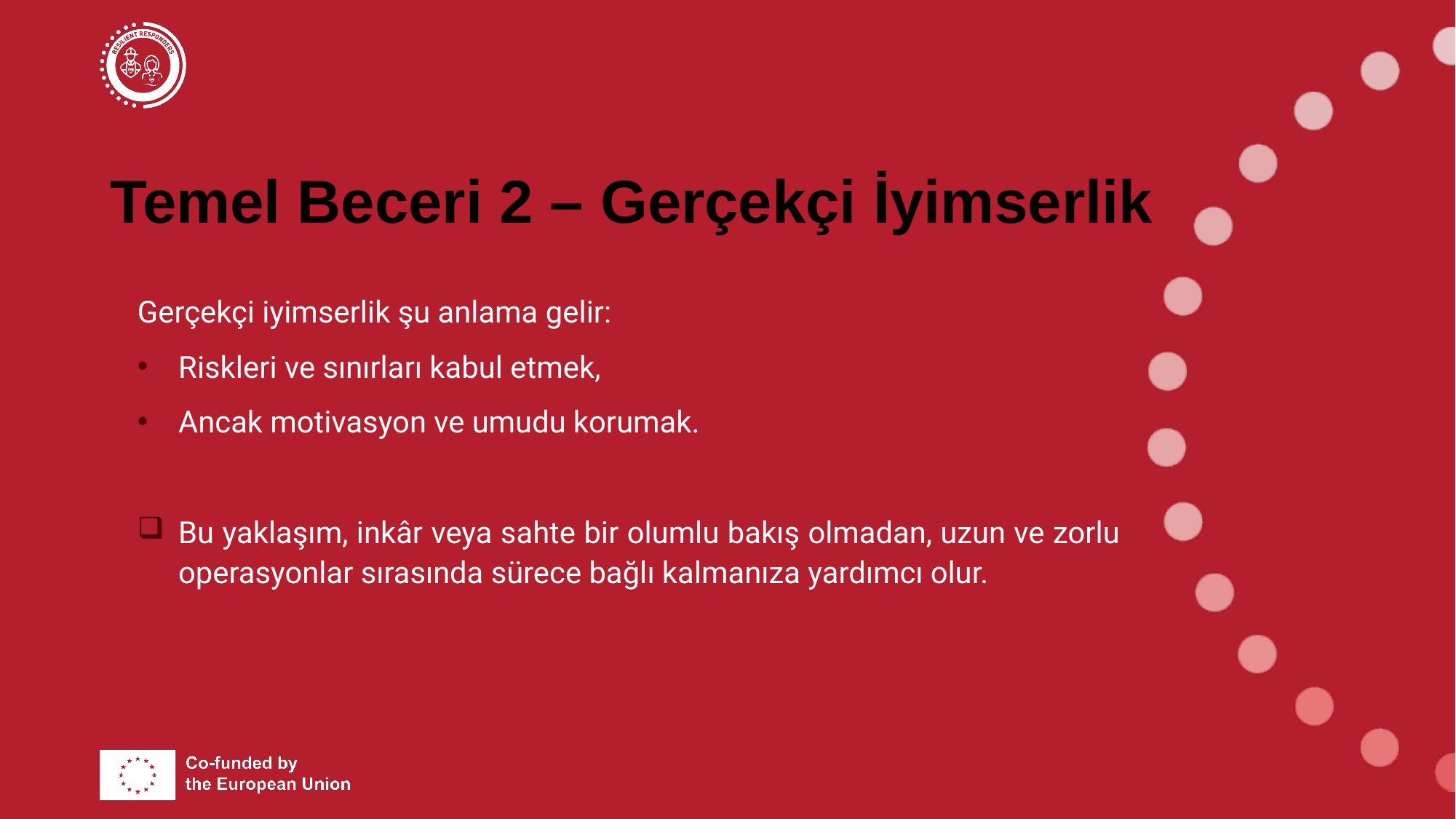

# Temel Beceri 2 – Gerçekçi İyimserlik
Gerçekçi iyimserlik şu anlama gelir:
Riskleri ve sınırları kabul etmek,
Ancak motivasyon ve umudu korumak.

Bu yaklaşım, inkâr veya sahte bir olumlu bakış olmadan, uzun ve zorlu operasyonlar sırasında sürece bağlı kalmanıza yardımcı olur.